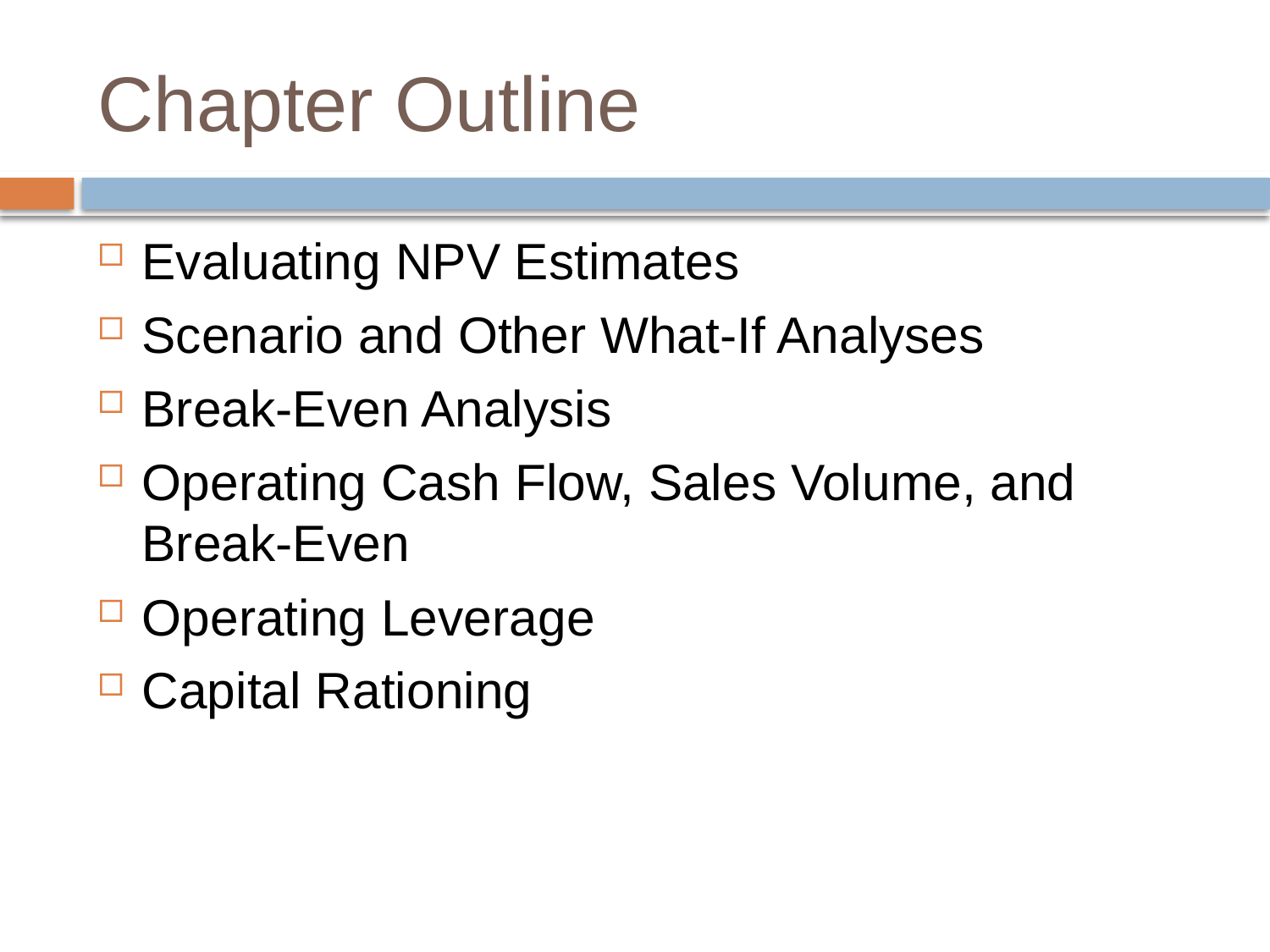

# Chapter Outline
Evaluating NPV Estimates
Scenario and Other What-If Analyses
Break-Even Analysis
Operating Cash Flow, Sales Volume, and Break-Even
Operating Leverage
Capital Rationing